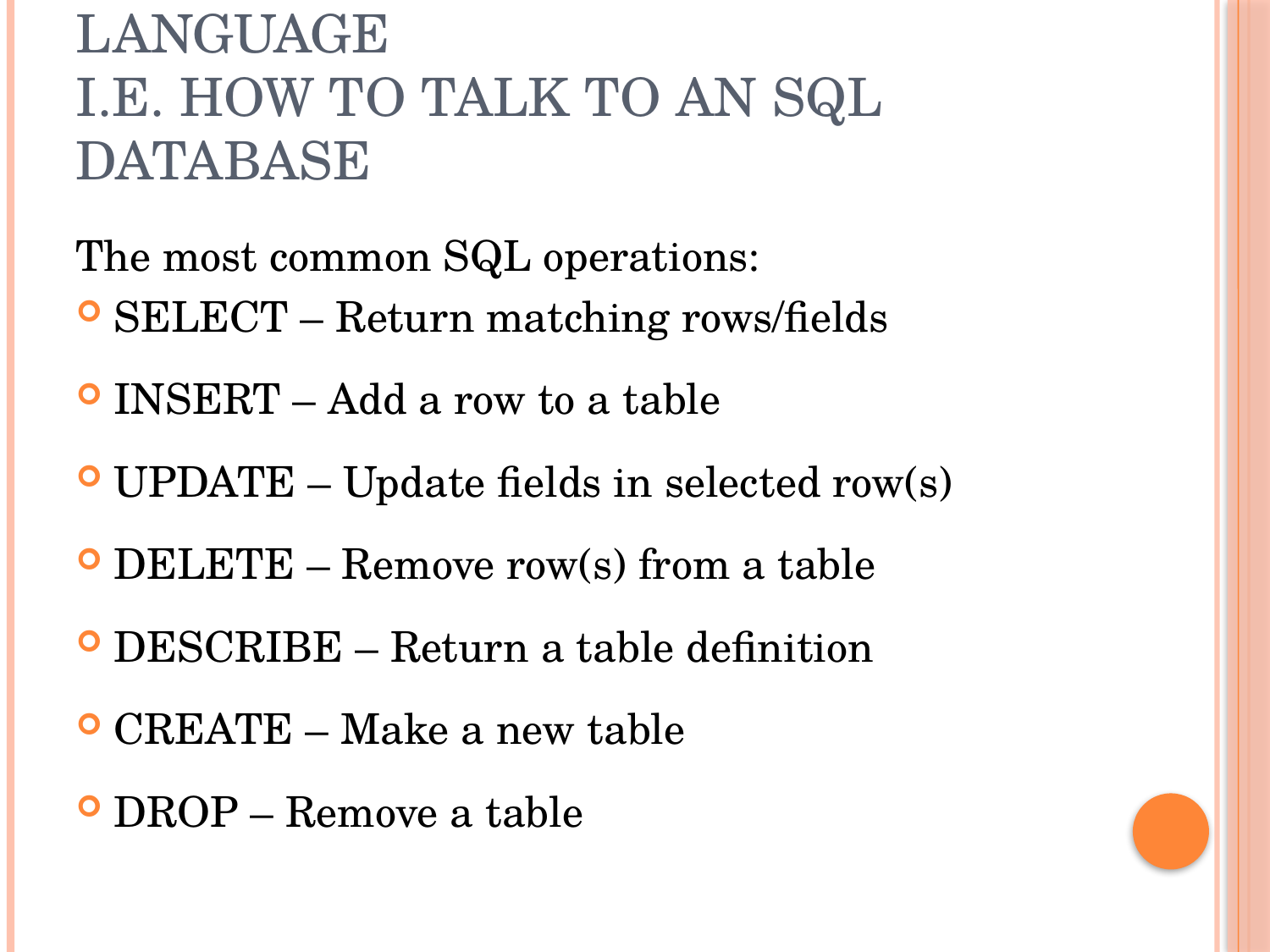

# SQL: Structured Query Language i.e. how to talk to an SQL database
The most common SQL operations:
SELECT – Return matching rows/fields
INSERT – Add a row to a table
UPDATE – Update fields in selected row(s)
DELETE – Remove row(s) from a table
DESCRIBE – Return a table definition
CREATE – Make a new table
DROP – Remove a table